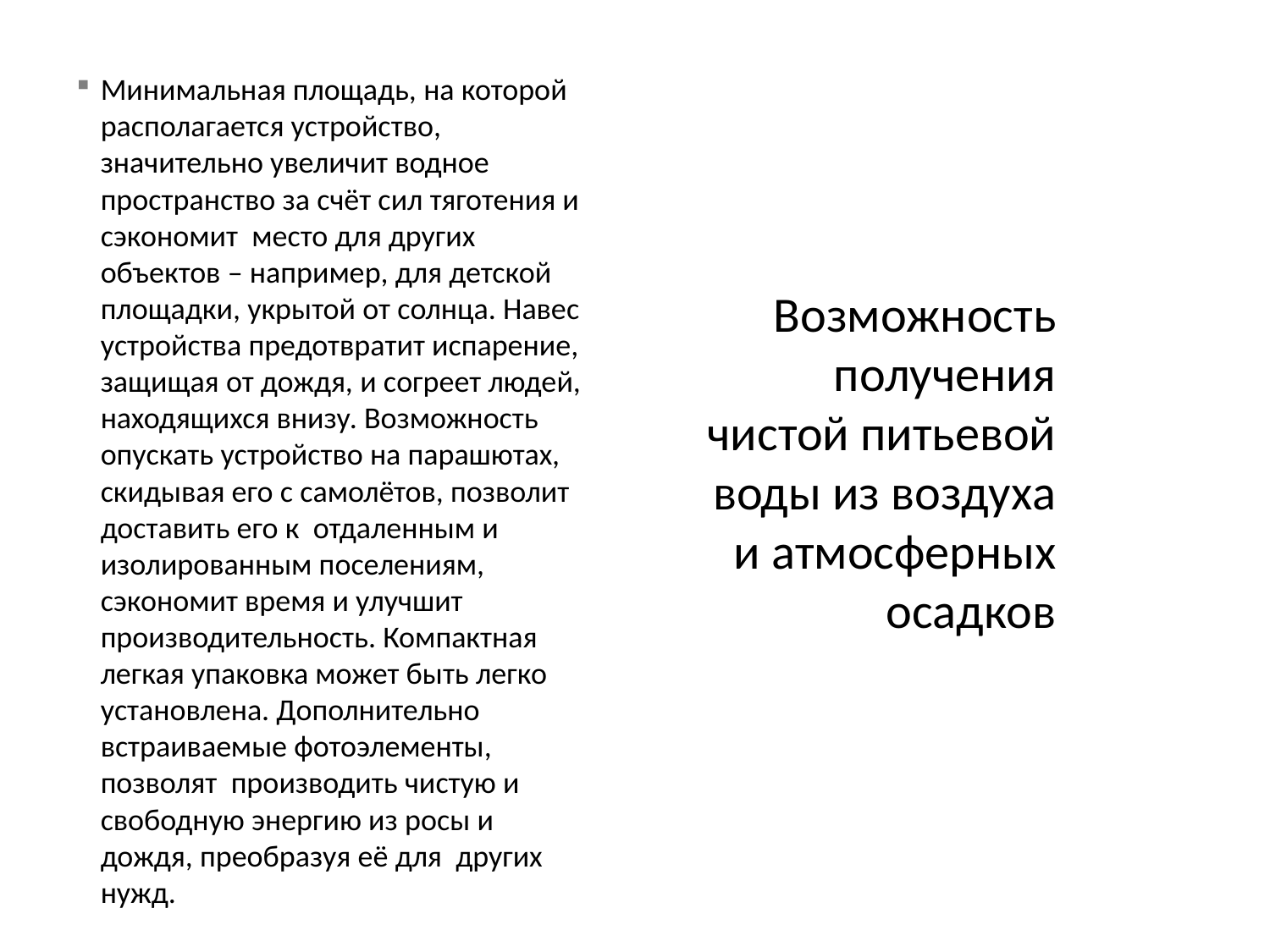

Минимальная площадь, на которой располагается устройство, значительно увеличит водное пространство за счёт сил тяготения и сэкономит  место для других объектов – например, для детской площадки, укрытой от солнца. Навес устройства предотвратит испарение, защищая от дождя, и согреет людей, находящихся внизу. Возможность опускать устройство на парашютах, скидывая его с самолётов, позволит доставить его к  отдаленным и изолированным поселениям, сэкономит время и улучшит производительность. Компактная легкая упаковка может быть легко установлена. Дополнительно встраиваемые фотоэлементы, позволят  производить чистую и свободную энергию из росы и дождя, преобразуя её для  других нужд.
# Возможность получения чистой питьевой воды из воздуха и атмосферных осадков